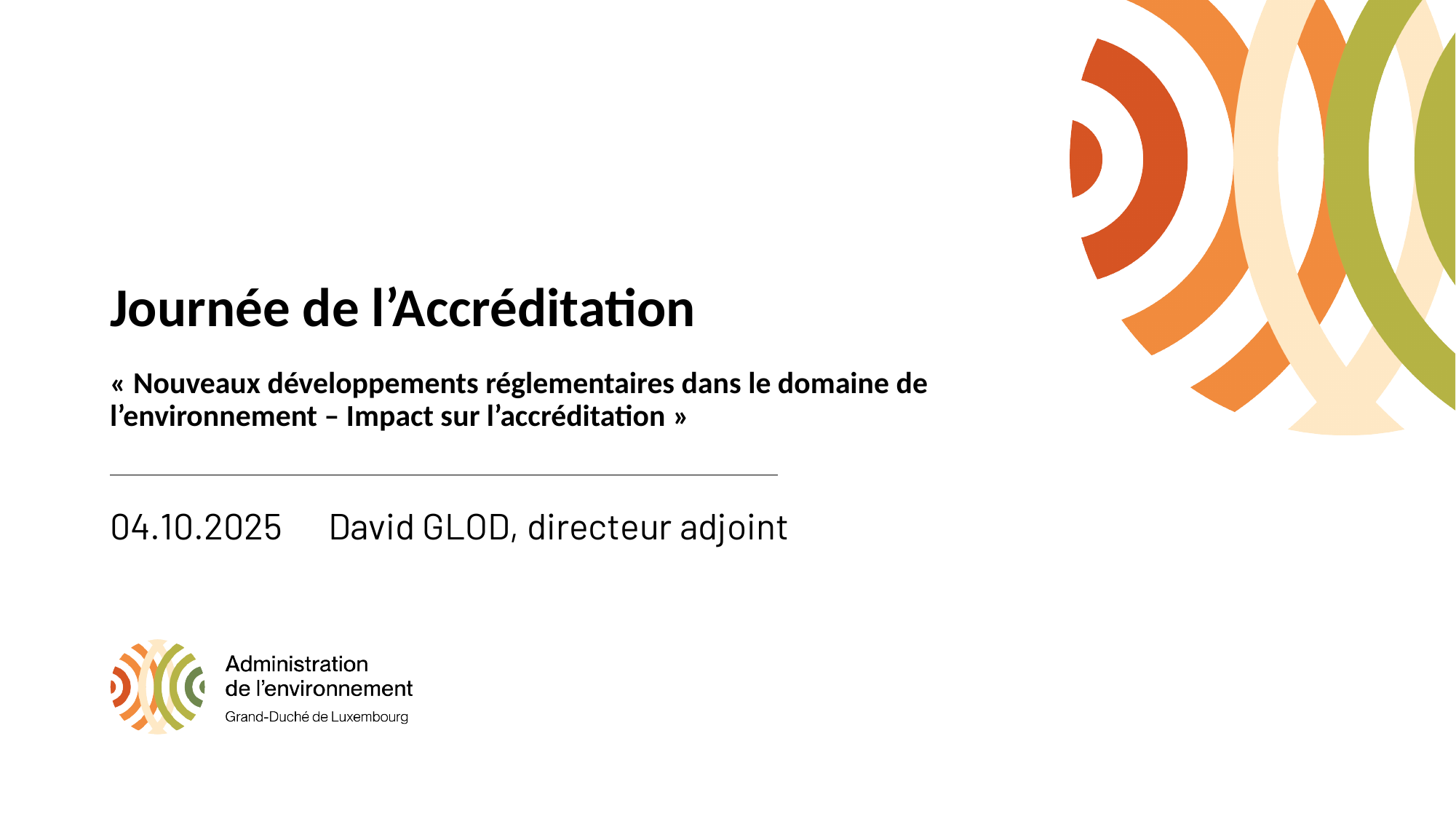

# Journée de l’Accréditation « Nouveaux développements réglementaires dans le domaine de l’environnement – Impact sur l’accréditation »
04.10.2025 	David GLOD, directeur adjoint